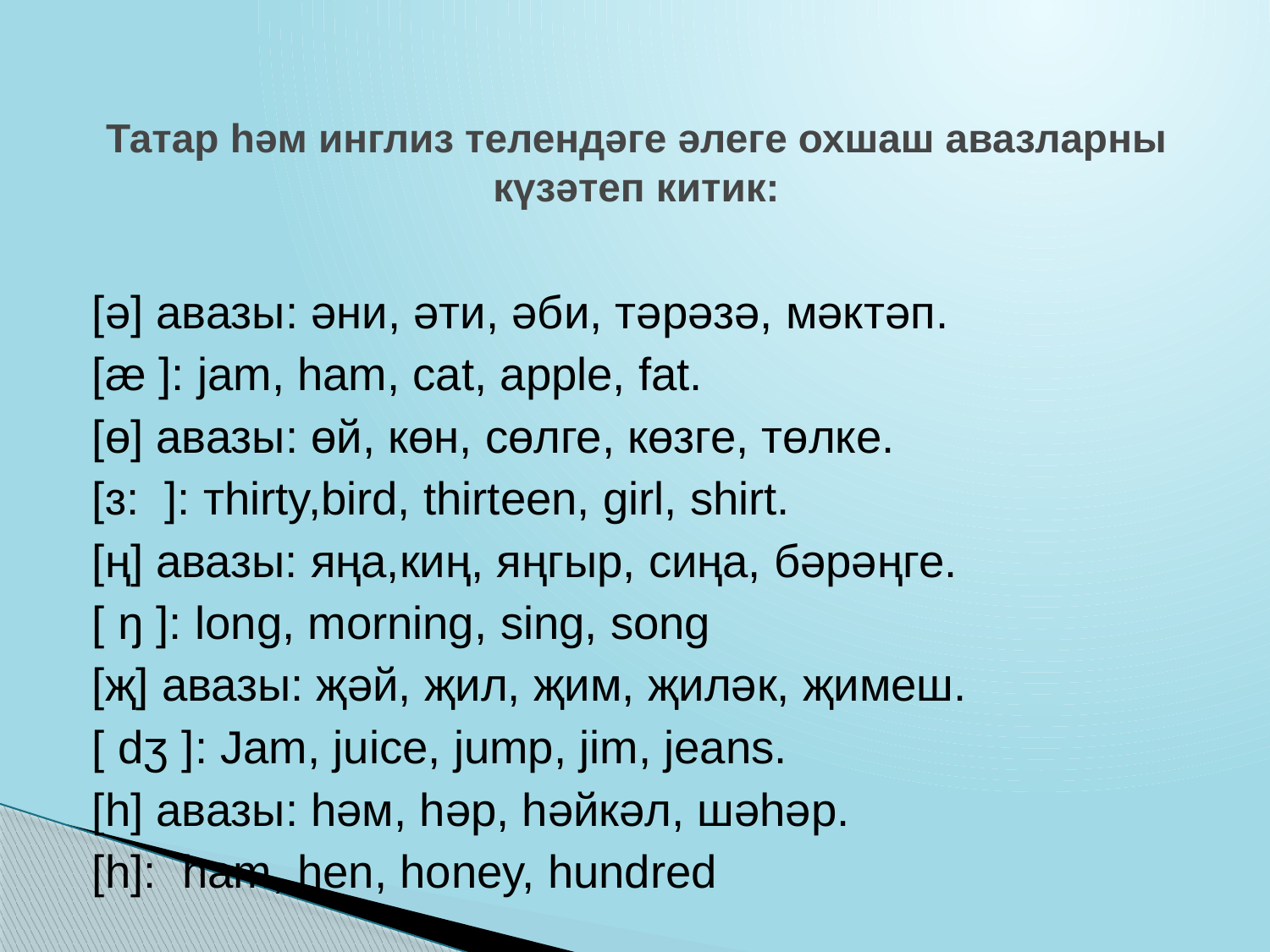

# Татар һәм инглиз телендәге әлеге охшаш авазларны күзәтеп китик:
[ә] авазы: әни, әти, әби, тәрәзә, мәктәп.
[æ ]: jam, ham, cat, apple, fat.
[ө] авазы: өй, көн, сөлге, көзге, төлке.
[ɜ:  ]: тhirty,bird, thirteen, girl, shirt.
[ң] авазы: яңа,киң, яңгыр, сиңа, бәрәңге.
[ ŋ ]: long, morning, sing, song
[җ] авазы: җәй, җил, җим, җиләк, җимеш.
[ dʒ ]: Jam, juice, jump, jim, jeans.
[һ] авазы: һәм, һәр, һәйкәл, шәһәр.
[һ]:  ham, hen, honey, hundred